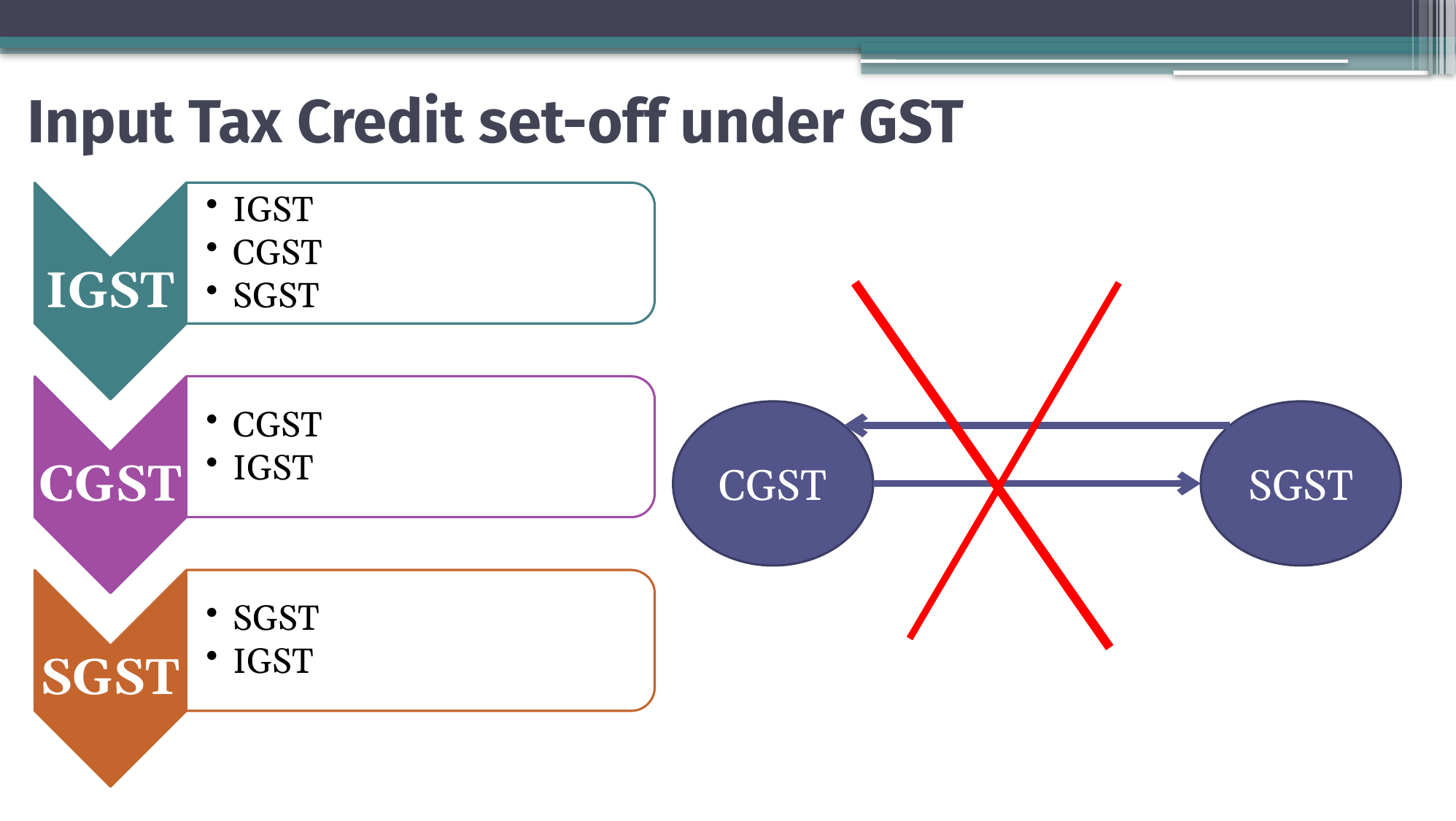

# Input Tax Credit set-off under GST
IGST
IGST
CGST
SGST
CGST
CGST
IGST
SGST
SGST
IGST
CGST
SGST